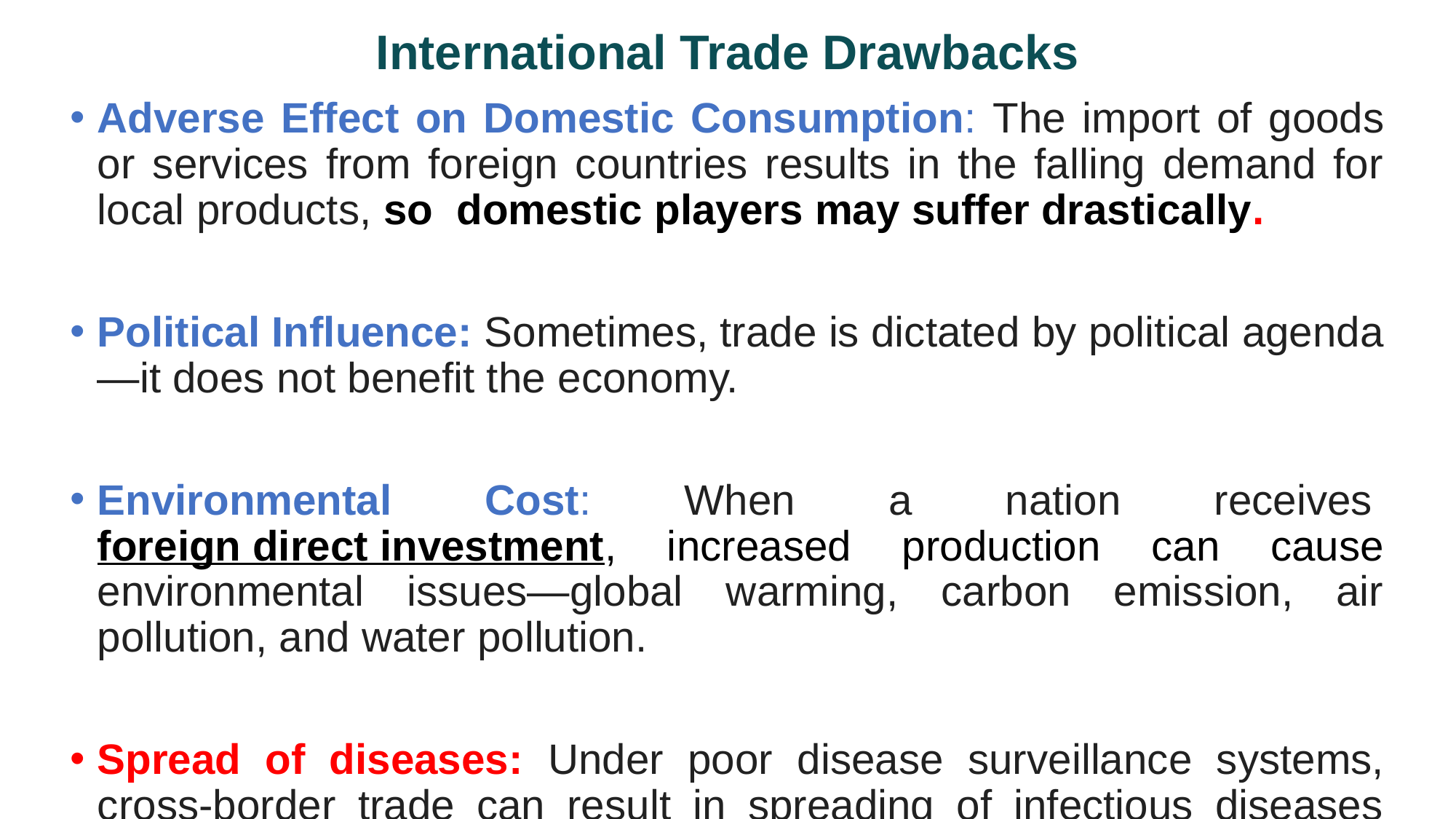

# International Trade Drawbacks
Adverse Effect on Domestic Consumption: The import of goods or services from foreign countries results in the falling demand for local products, so  domestic players may suffer drastically.

Political Influence: Sometimes, trade is dictated by political agenda—it does not benefit the economy.

Environmental Cost: When a nation receives foreign direct investment, increased production can cause environmental issues—global warming, carbon emission, air pollution, and water pollution.

Spread of diseases: Under poor disease surveillance systems, cross-border trade can result in spreading of infectious diseases between countries